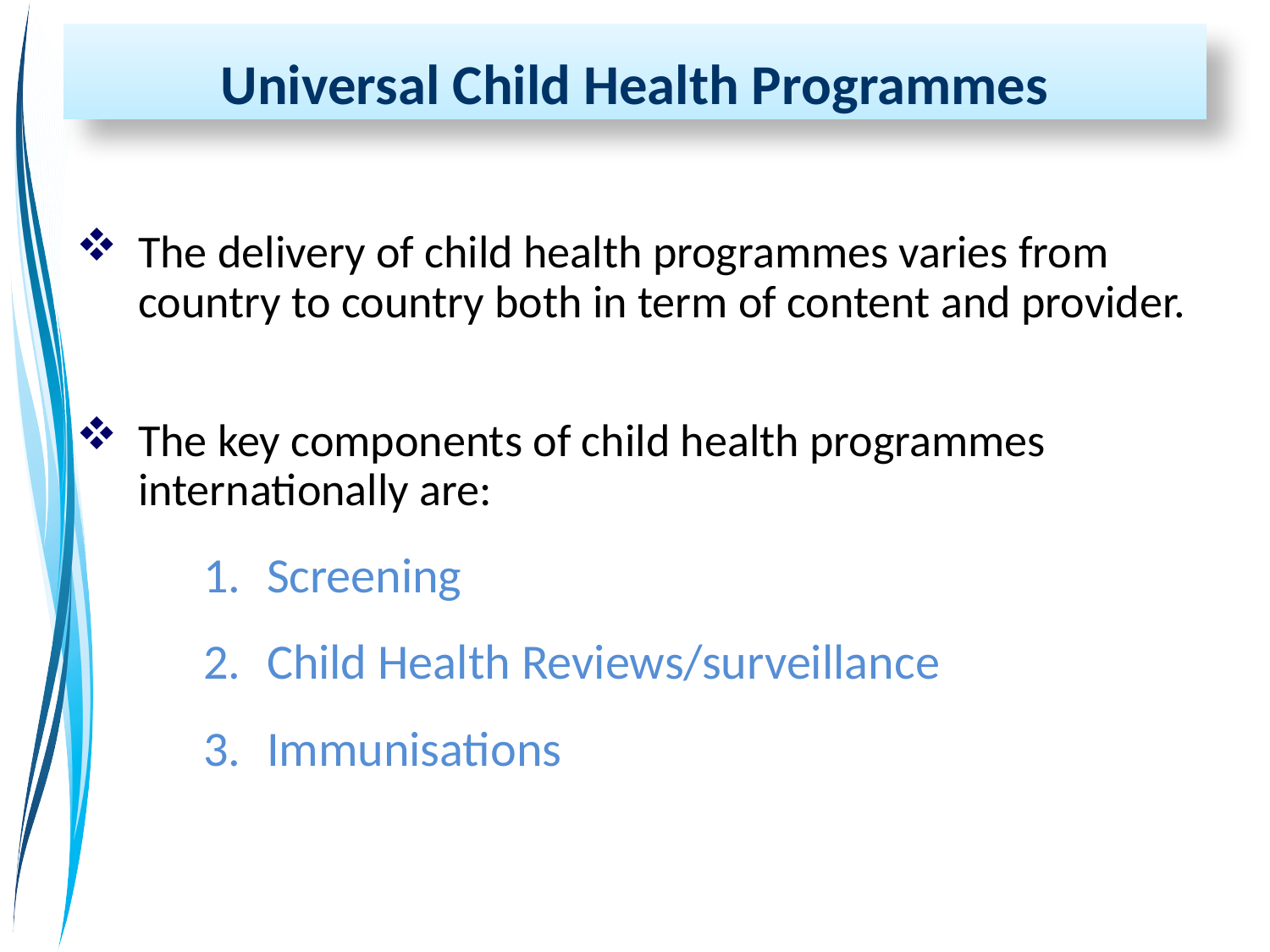

# Universal Child Health Programmes
The delivery of child health programmes varies from country to country both in term of content and provider.

The key components of child health programmes internationally are:
Screening
Child Health Reviews/surveillance
Immunisations